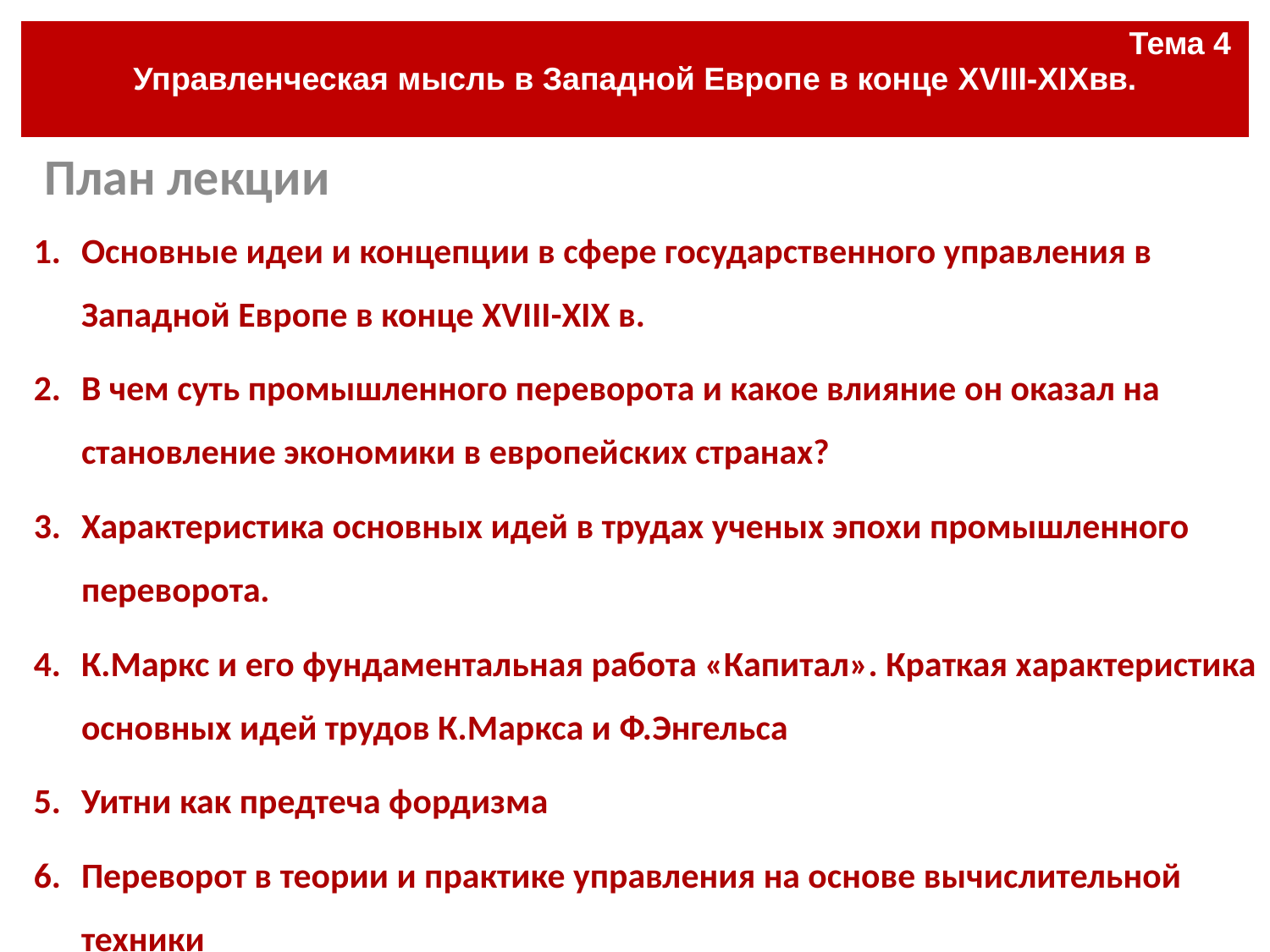

| Тема 4 Управленческая мысль в Западной Европе в конце XVIII-XIXвв. |
| --- |
#
План лекции
Основные идеи и концепции в сфере государственного управления в Западной Европе в конце XVIII-XIX в.
В чем суть промышленного переворота и какое влияние он оказал на становление экономики в европейских странах?
Характеристика основных идей в трудах ученых эпохи промышленного переворота.
К.Маркс и его фундаментальная работа «Капитал». Краткая характеристика основных идей трудов К.Маркса и Ф.Энгельса
Уитни как предтеча фордизма
Переворот в теории и практике управления на основе вычислительной техники